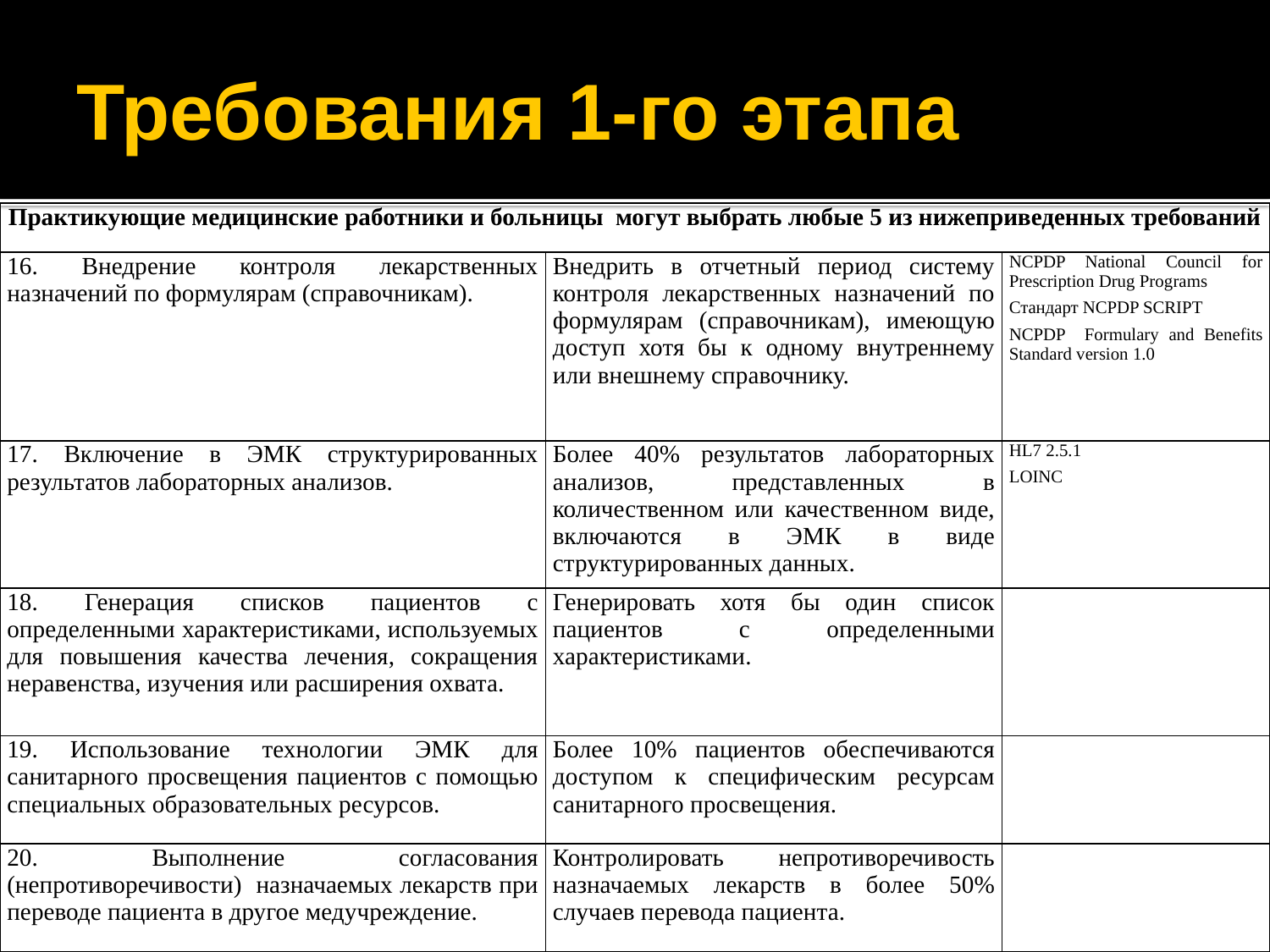

# Требования 1-го этапа
| Практикующие медицинские работники и больницы могут выбрать любые 5 из нижеприведенных требований |  |  |
| --- | --- | --- |
| 16. Внедрение контроля лекарственных назначений по формулярам (справочникам). | Внедрить в отчетный период систему контроля лекарственных назначений по формулярам (справочникам), имеющую доступ хотя бы к одному внутреннему или внешнему справочнику. | NCPDP National Council for Prescription Drug Programs Стандарт NCPDP SCRIPT NCPDP Formulary and Benefits Standard version 1.0 |
| 17. Включение в ЭМК структурированных результатов лабораторных анализов. | Более 40% результатов лабораторных анализов, представленных в количественном или качественном виде, включаются в ЭМК в виде структурированных данных. | HL7 2.5.1 LOINC |
| 18. Генерация списков пациентов с определенными характеристиками, используемых для повышения качества лечения, сокращения неравенства, изучения или расширения охвата. | Генерировать хотя бы один список пациентов с определенными характеристиками. |  |
| 19. Использование технологии ЭМК для санитарного просвещения пациентов с помощью специальных образовательных ресурсов. | Более 10% пациентов обеспечиваются доступом к специфическим ресурсам санитарного просвещения. |  |
| 20. Выполнение согласования (непротиворечивости) назначаемых лекарств при переводе пациента в другое медучреждение. | Контролировать непротиворечивость назначаемых лекарств в более 50% случаев перевода пациента. |  |